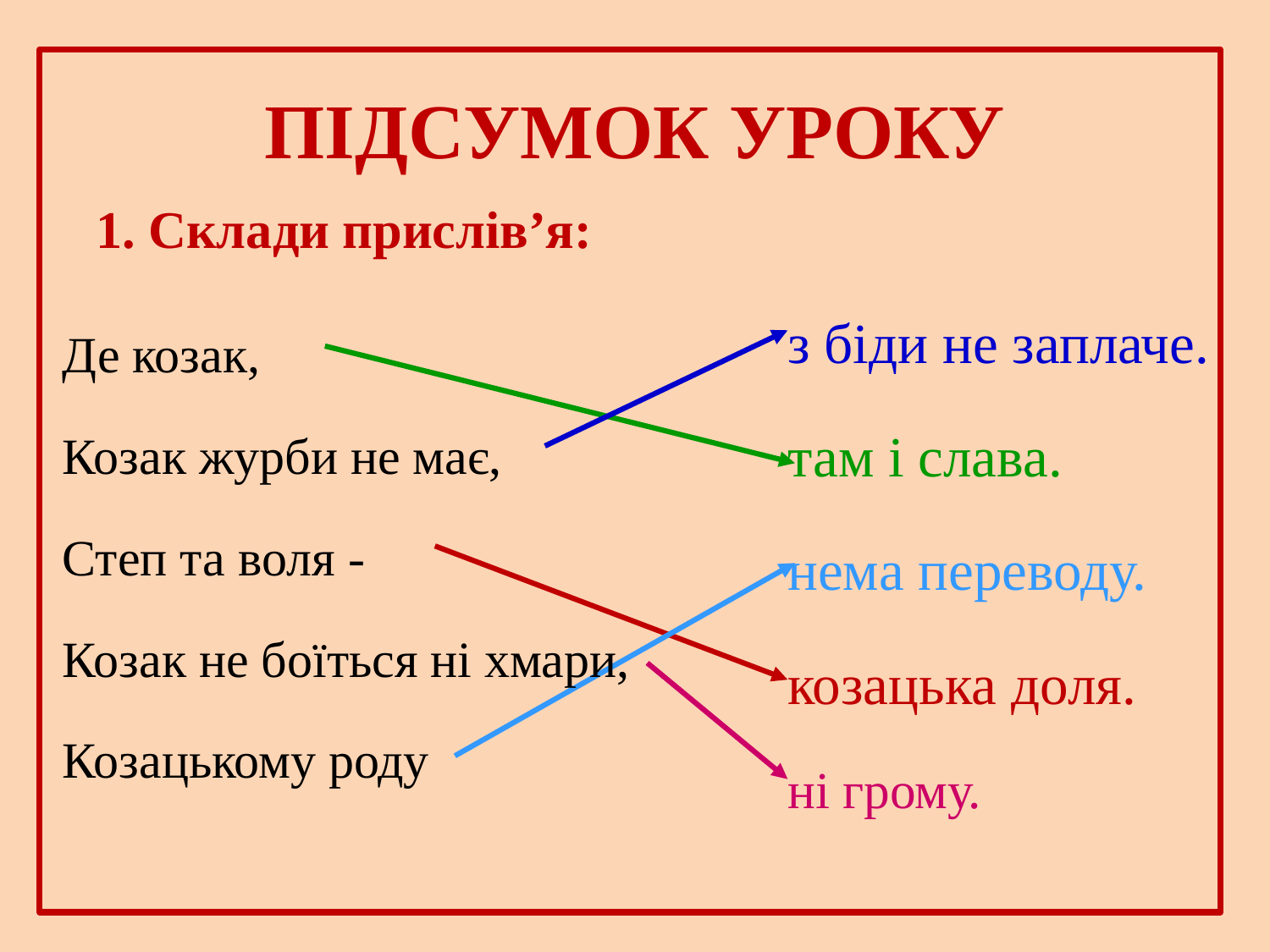

# ПІДСУМОК УРОКУ
1. Склади прислів’я:
з біди не заплаче.
там і слава.
нема переводу.
козацька доля.
ні грому.

Де козак,
Козак журби не має,
Степ та воля -
Козак не боїться ні хмари,
Козацькому роду